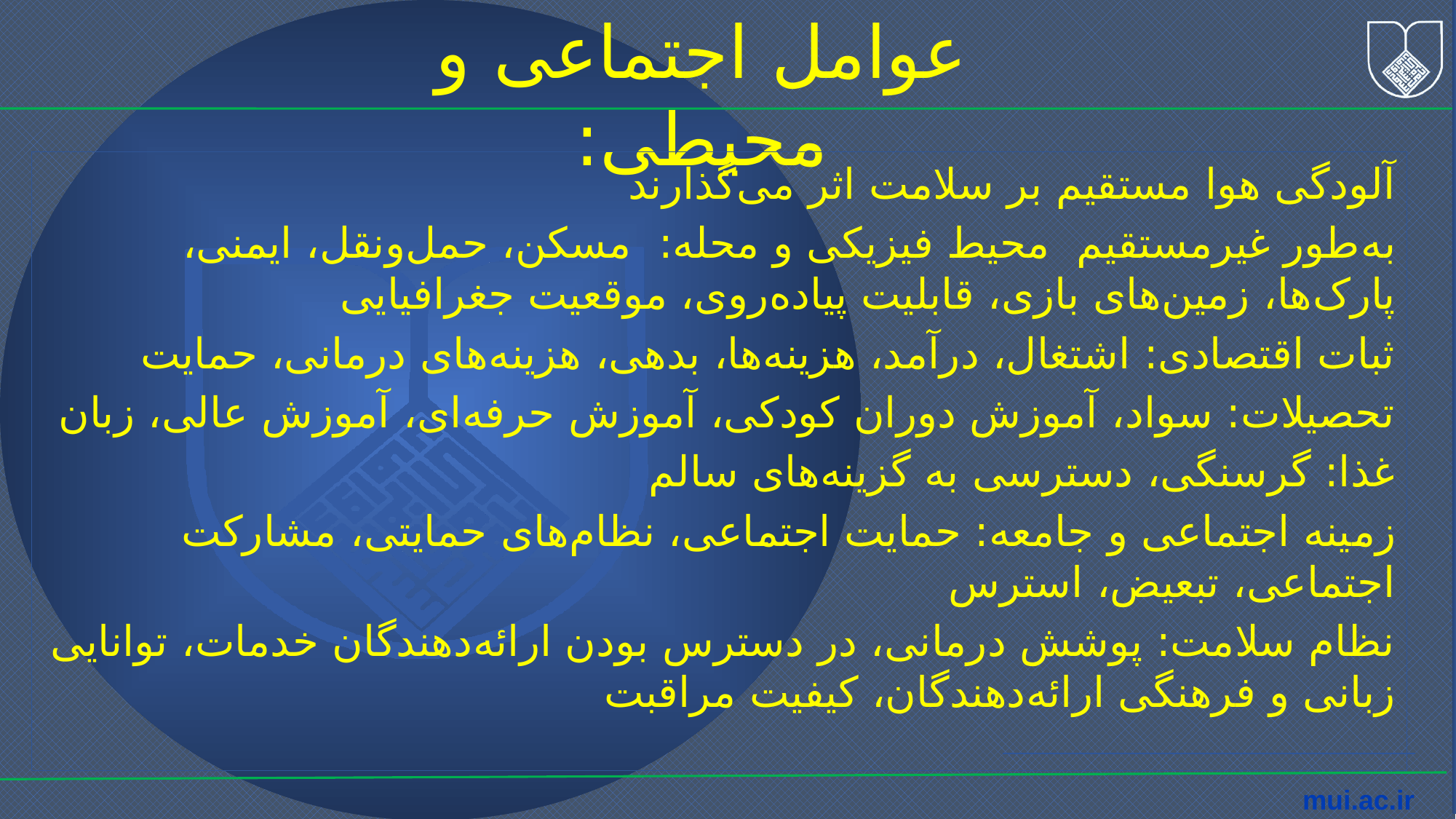

عوامل اجتماعی و محیطی:
آلودگی هوا مستقیم بر سلامت اثر می‌گذارند
به‌طور غیرمستقیم  محیط فیزیکی و محله:  مسکن، حمل‌ونقل، ایمنی، پارک‌ها، زمین‌های بازی، قابلیت پیاده‌روی، موقعیت جغرافیایی
ثبات اقتصادی: اشتغال، درآمد، هزینه‌ها، بدهی، هزینه‌های درمانی، حمایت
تحصیلات: سواد، آموزش دوران کودکی، آموزش حرفه‌ای، آموزش عالی، زبان
غذا: گرسنگی، دسترسی به گزینه‌های سالم
زمینه اجتماعی و جامعه: حمایت اجتماعی، نظام‌های حمایتی، مشارکت اجتماعی، تبعیض، استرس
نظام سلامت: پوشش درمانی، در دسترس بودن ارائه‌دهندگان خدمات، توانایی زبانی و فرهنگی ارائه‌دهندگان، کیفیت مراقبت